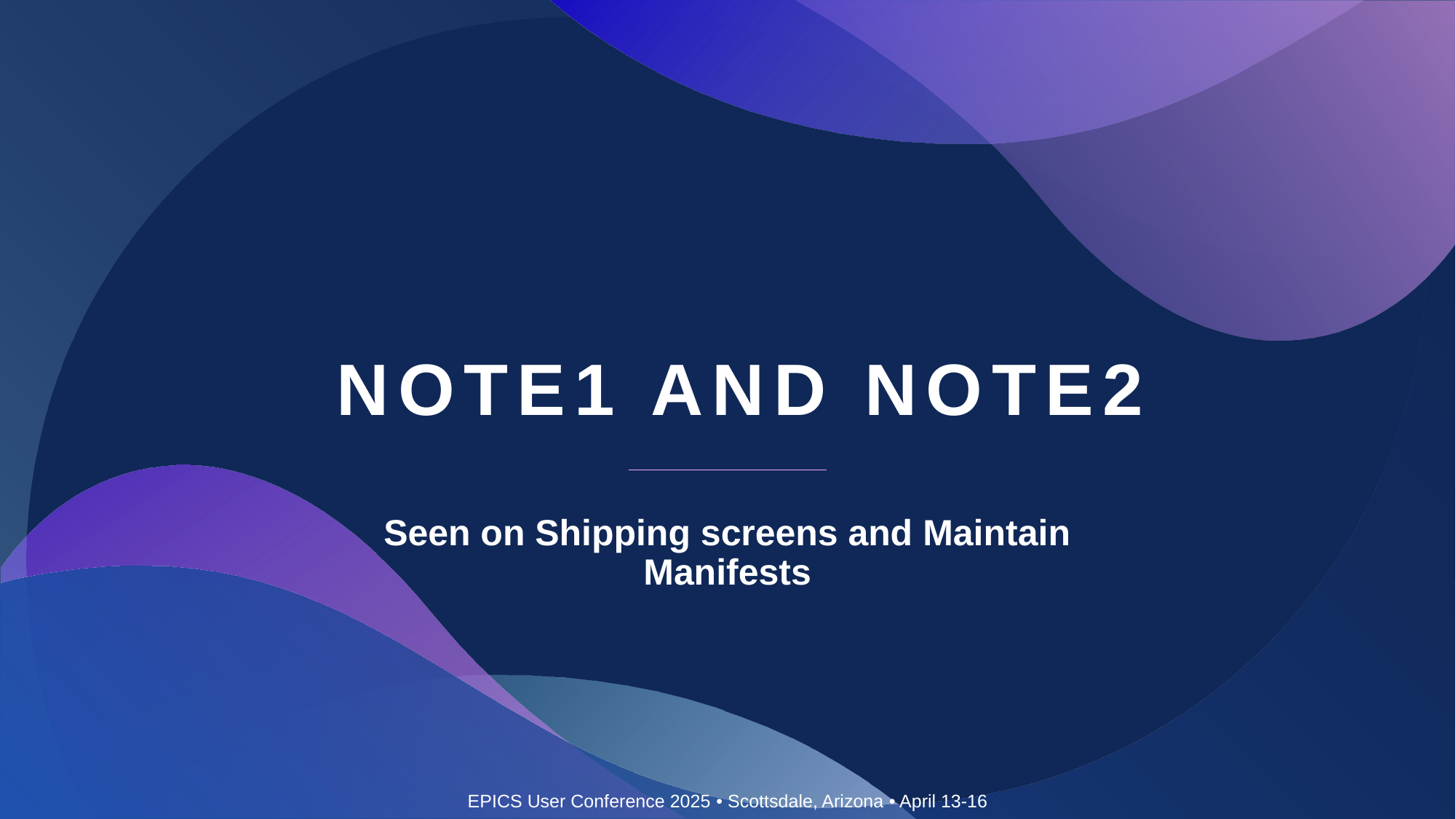

# Note1 and note2
Seen on Shipping screens and Maintain Manifests